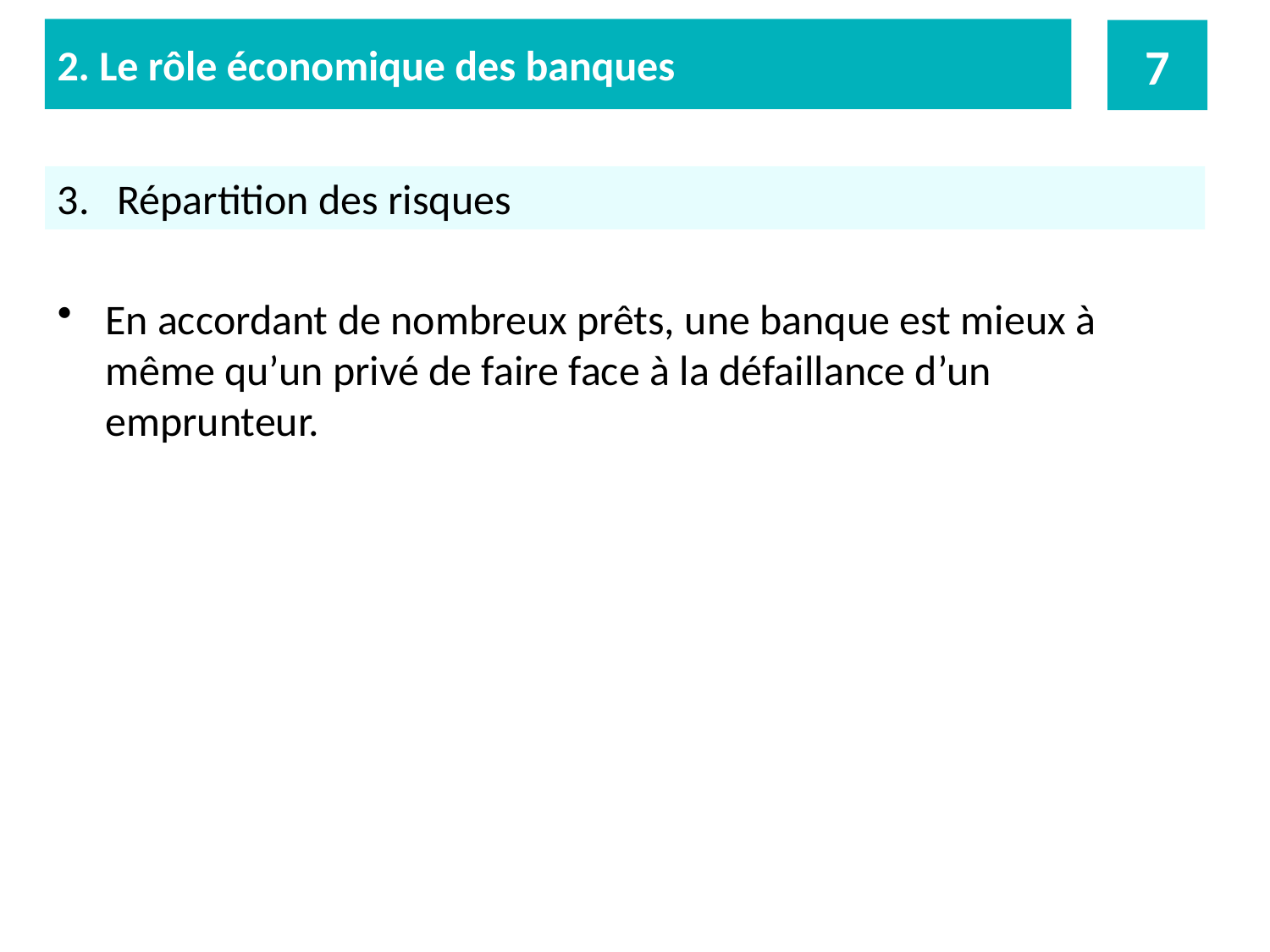

2. Le rôle économique des banques
7
3.	 Répartition des risques
En accordant de nombreux prêts, une banque est mieux à même qu’un privé de faire face à la défaillance d’un emprunteur.